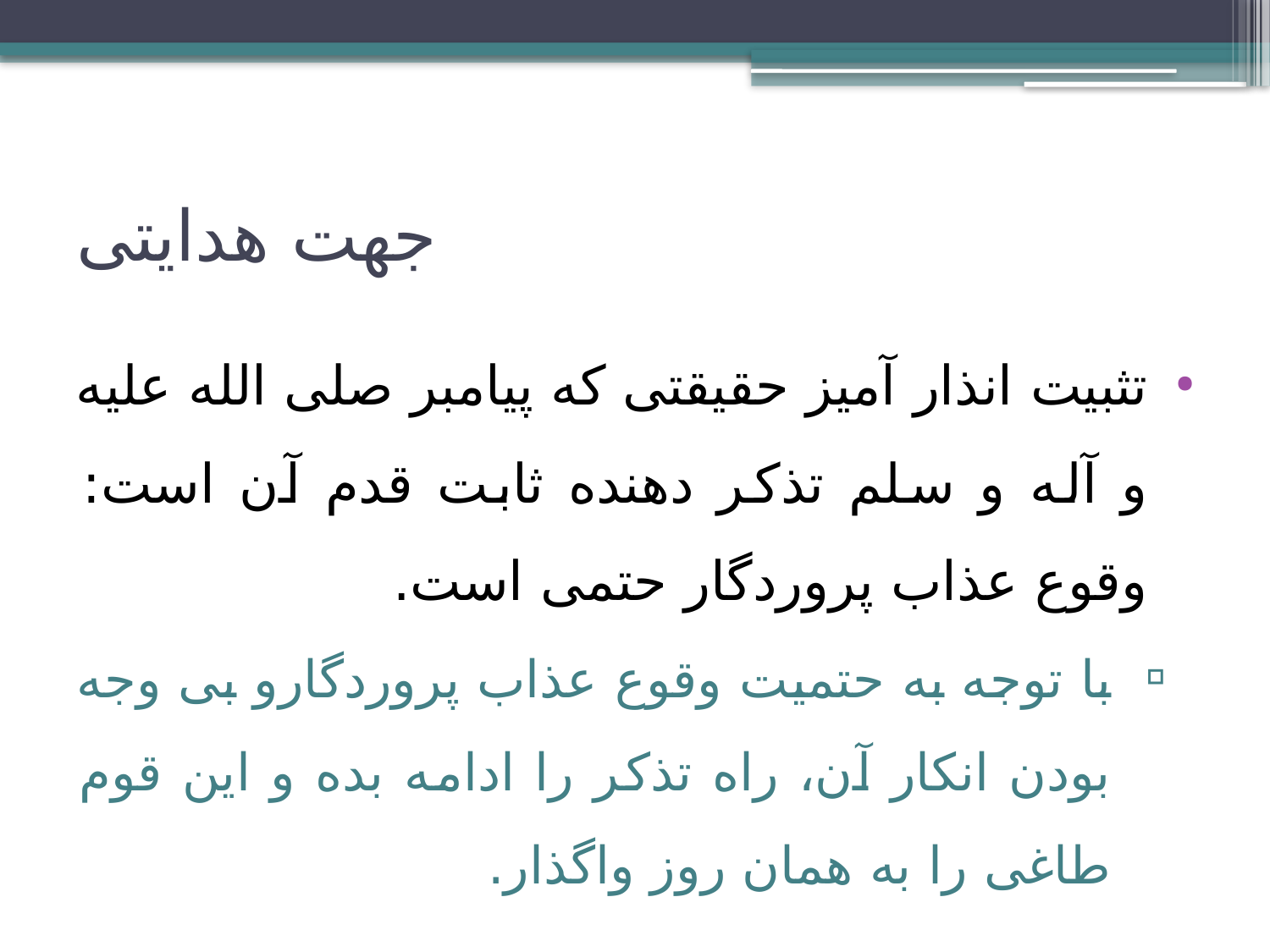

# جهت هدایتی
تثبیت انذار آمیز حقیقتی که پیامبر صلی الله علیه و آله و سلم تذکر دهنده ثابت قدم آن است: وقوع عذاب پروردگار حتمی است.
با توجه به حتمیت وقوع عذاب پروردگارو بی وجه بودن انکار آن، راه تذکر را ادامه بده و این قوم طاغی را به همان روز واگذار.